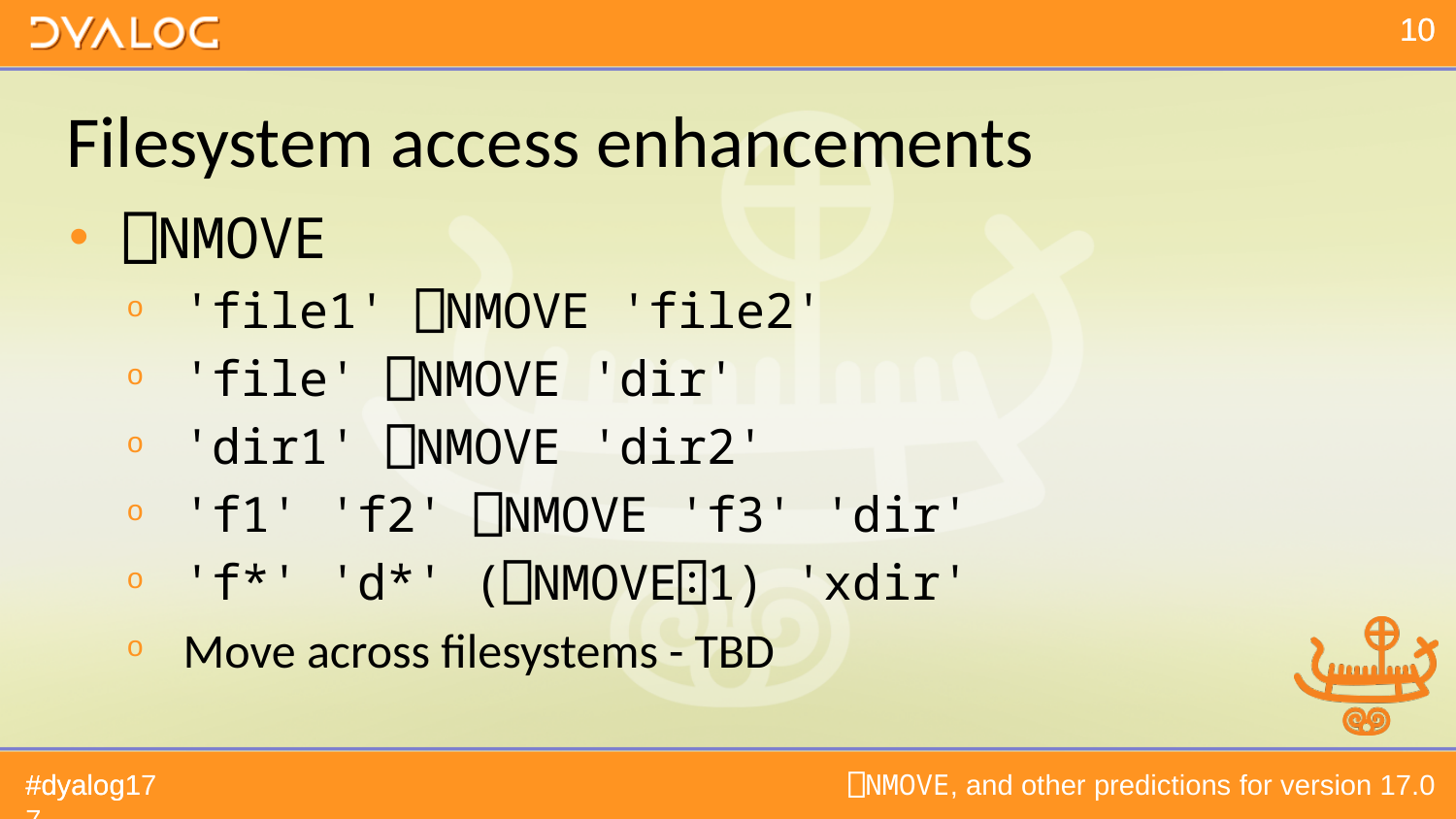

# Filesystem access enhancements

⎕NMOVE
'file1' ⎕NMOVE 'file2'
'file' ⎕NMOVE 'dir'
'dir1' ⎕NMOVE 'dir2'
'f1' 'f2' ⎕NMOVE 'f3' 'dir'
'f*' 'd*' (⎕NMOVE⍠1) 'xdir'
Move across filesystems - TBD